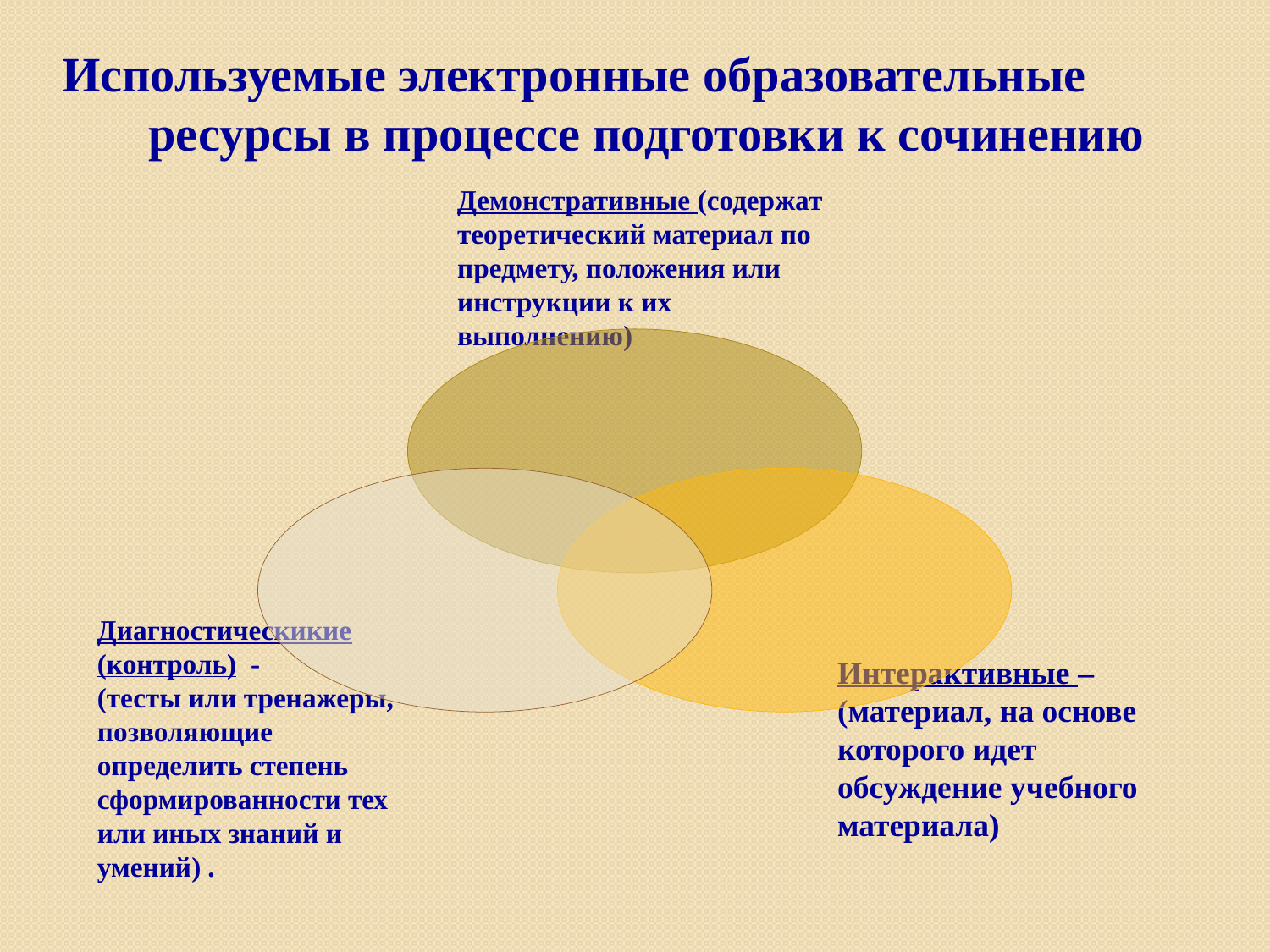

Используемые электронные образовательные
       ресурсы в процессе подготовки к сочинению
Демонстративные (содержат теоретический материал по предмету, положения или инструкции к их выполнению)

Диагностическикие (контроль)  -
(тесты или тренажеры, позволяющие определить степень сформированности тех или иных знаний и умений) .
Интерактивные –(материал, на основе которого идет обсуждение учебного материала)